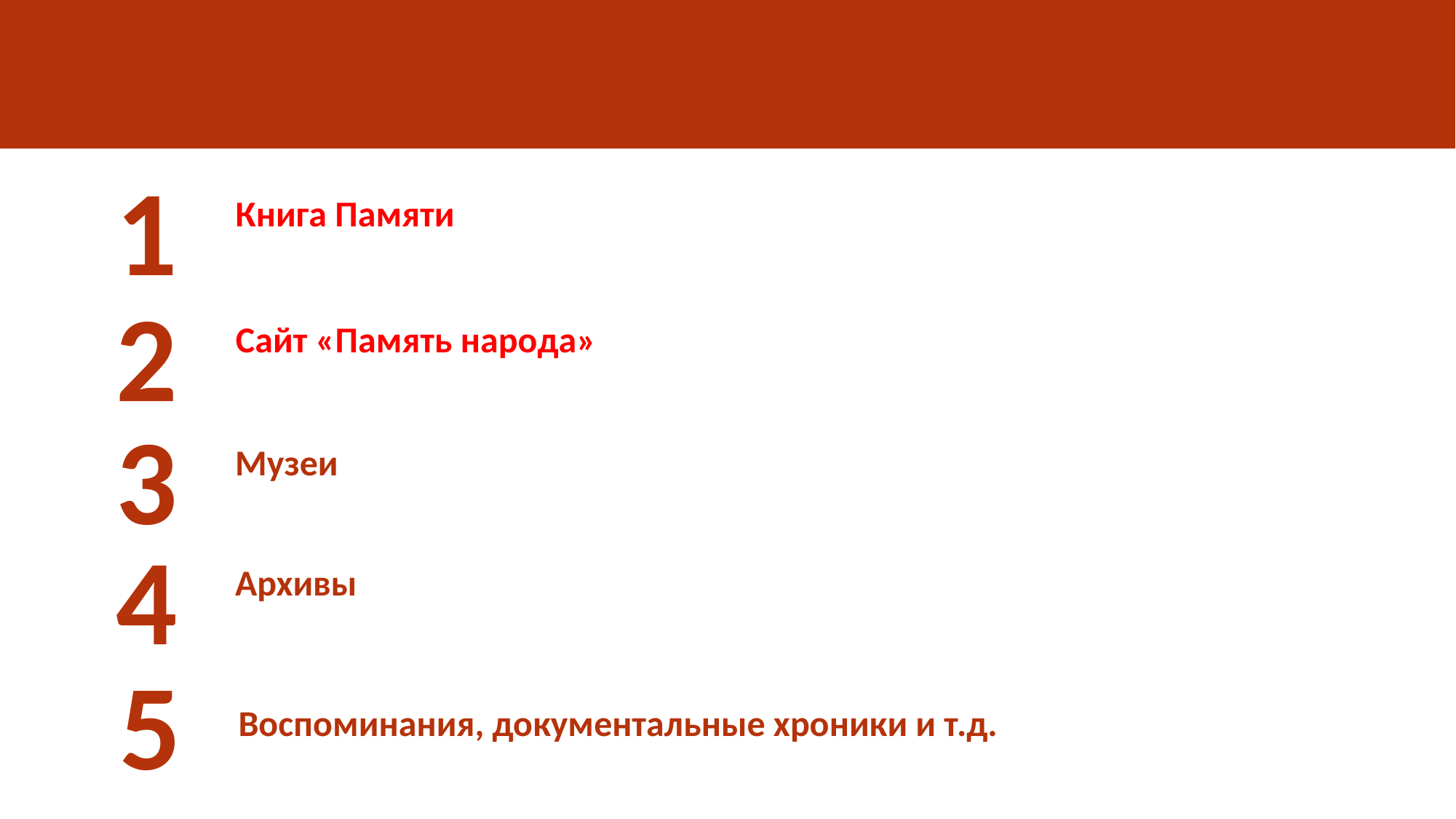

1
Книга Памяти
2
Сайт «Память народа»
3
Музеи
4
Архивы
5
Воспоминания, документальные хроники и т.д.